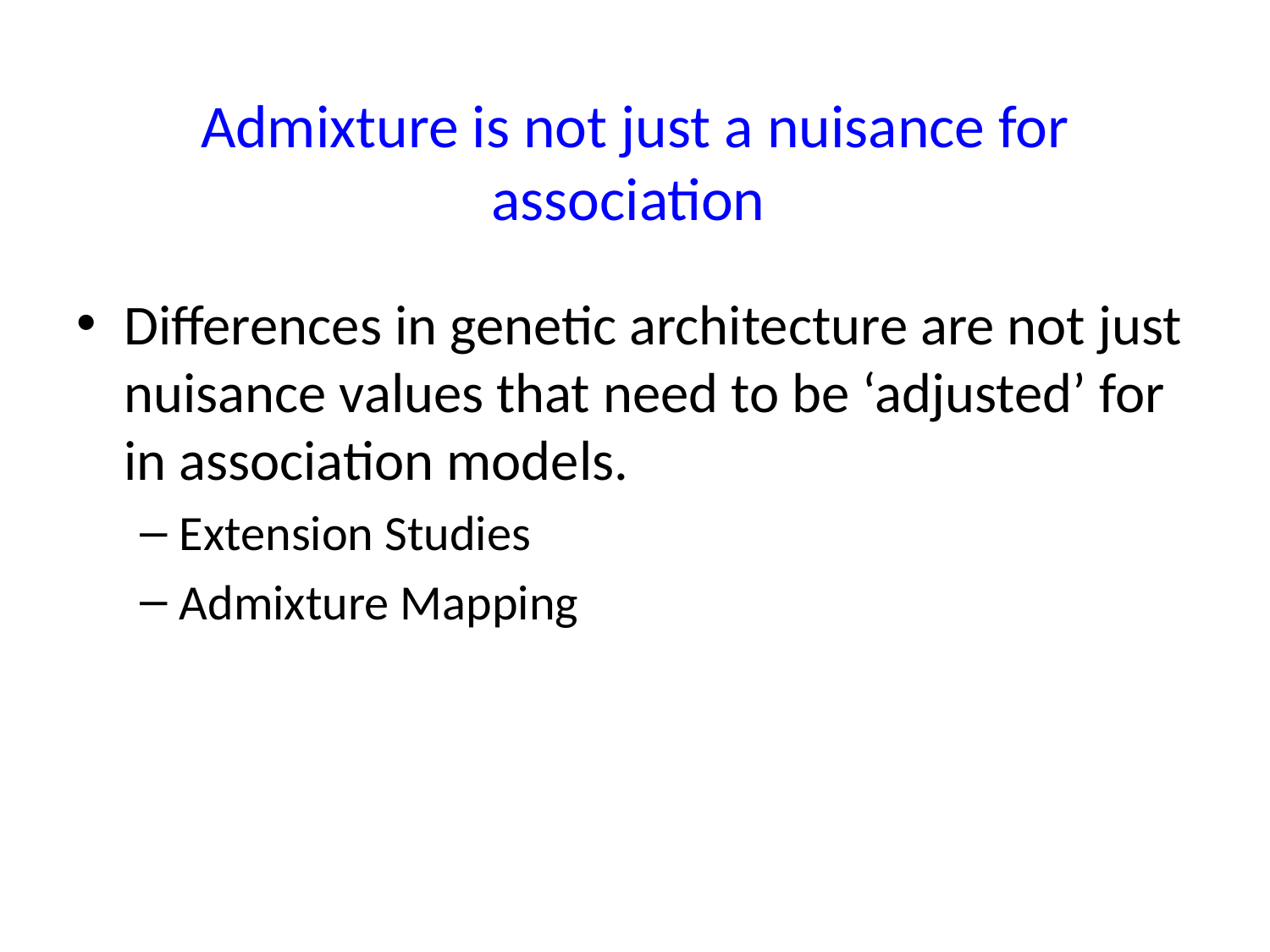

# Admixture is not just a nuisance for association
Differences in genetic architecture are not just nuisance values that need to be ‘adjusted’ for in association models.
Extension Studies
Admixture Mapping